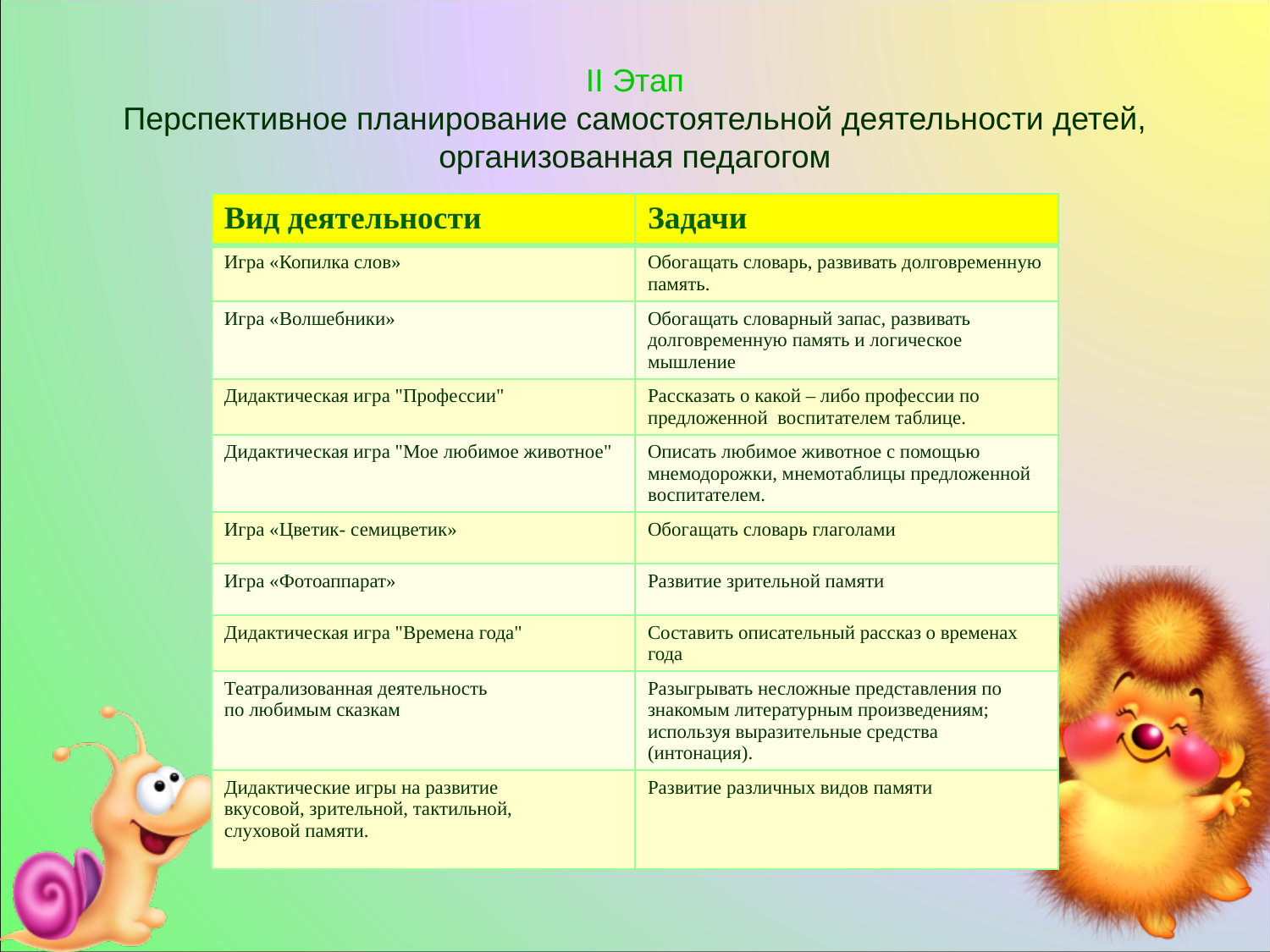

# II Этап Перспективное планирование самостоятельной деятельности детей, организованная педагогом
| Вид деятельности | Задачи |
| --- | --- |
| Игра «Копилка слов» | Обогащать словарь, развивать долговременную память. |
| Игра «Волшебники» | Обогащать словарный запас, развивать долговременную память и логическое мышление |
| Дидактическая игра "Профессии" | Рассказать о какой – либо профессии по предложенной воспитателем таблице. |
| Дидактическая игра "Мое любимое животное" | Описать любимое животное с помощью мнемодорожки, мнемотаблицы предложенной воспитателем. |
| Игра «Цветик- семицветик» | Обогащать словарь глаголами |
| Игра «Фотоаппарат» | Развитие зрительной памяти |
| Дидактическая игра "Времена года" | Составить описательный рассказ о временах года |
| Театрализованная деятельность по любимым сказкам | Разыгрывать несложные представления по знакомым литературным произведениям; используя выразительные средства (интонация). |
| Дидактические игры на развитие вкусовой, зрительной, тактильной, слуховой памяти. | Развитие различных видов памяти |